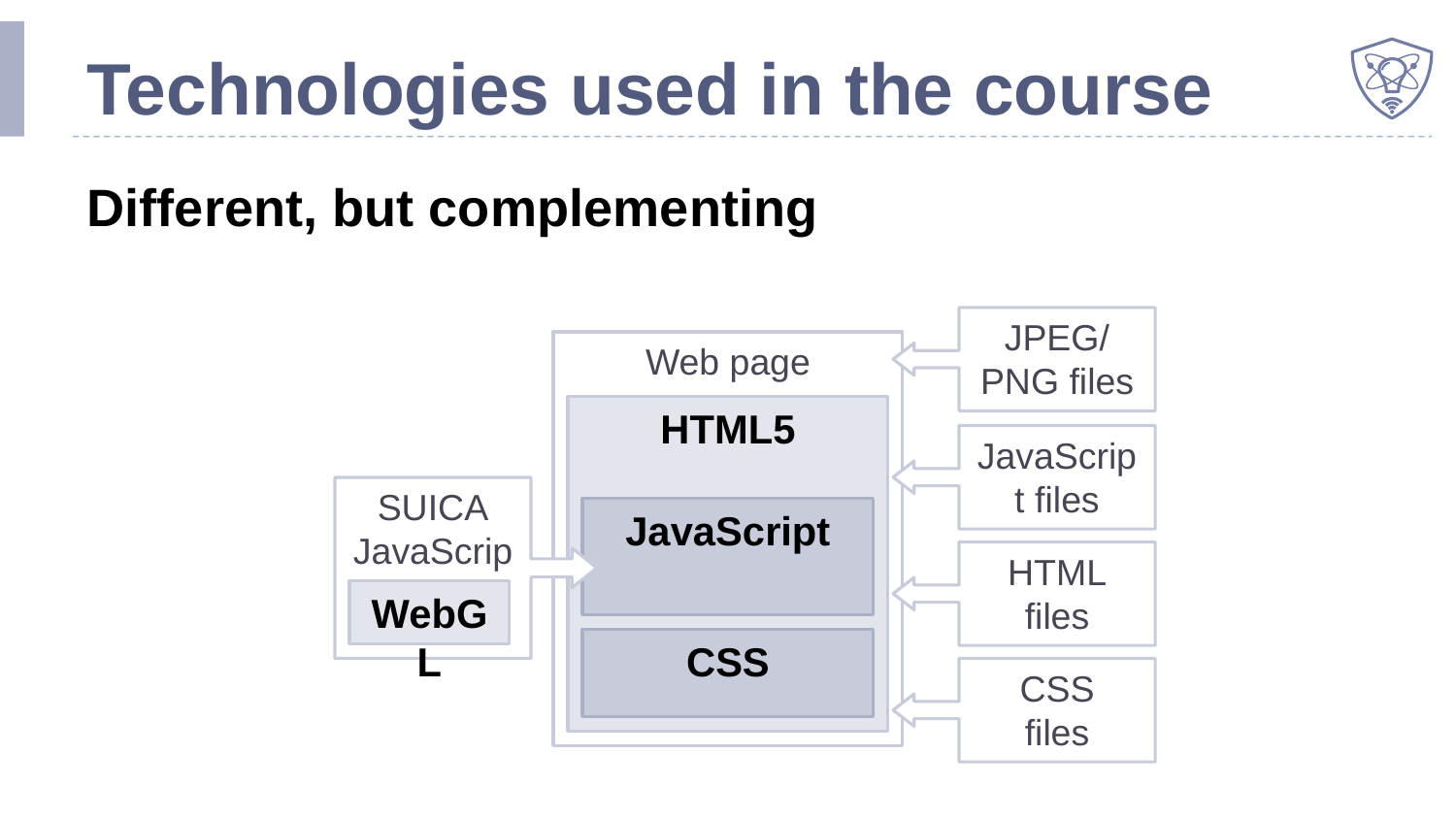

# Technologies used in the course
Different, but complementing
JPEG/PNG files
Web page
HTML5
JavaScript files
SUICA
JavaScript
JavaScript
HTML
files
WebGL
CSS
CSS
files